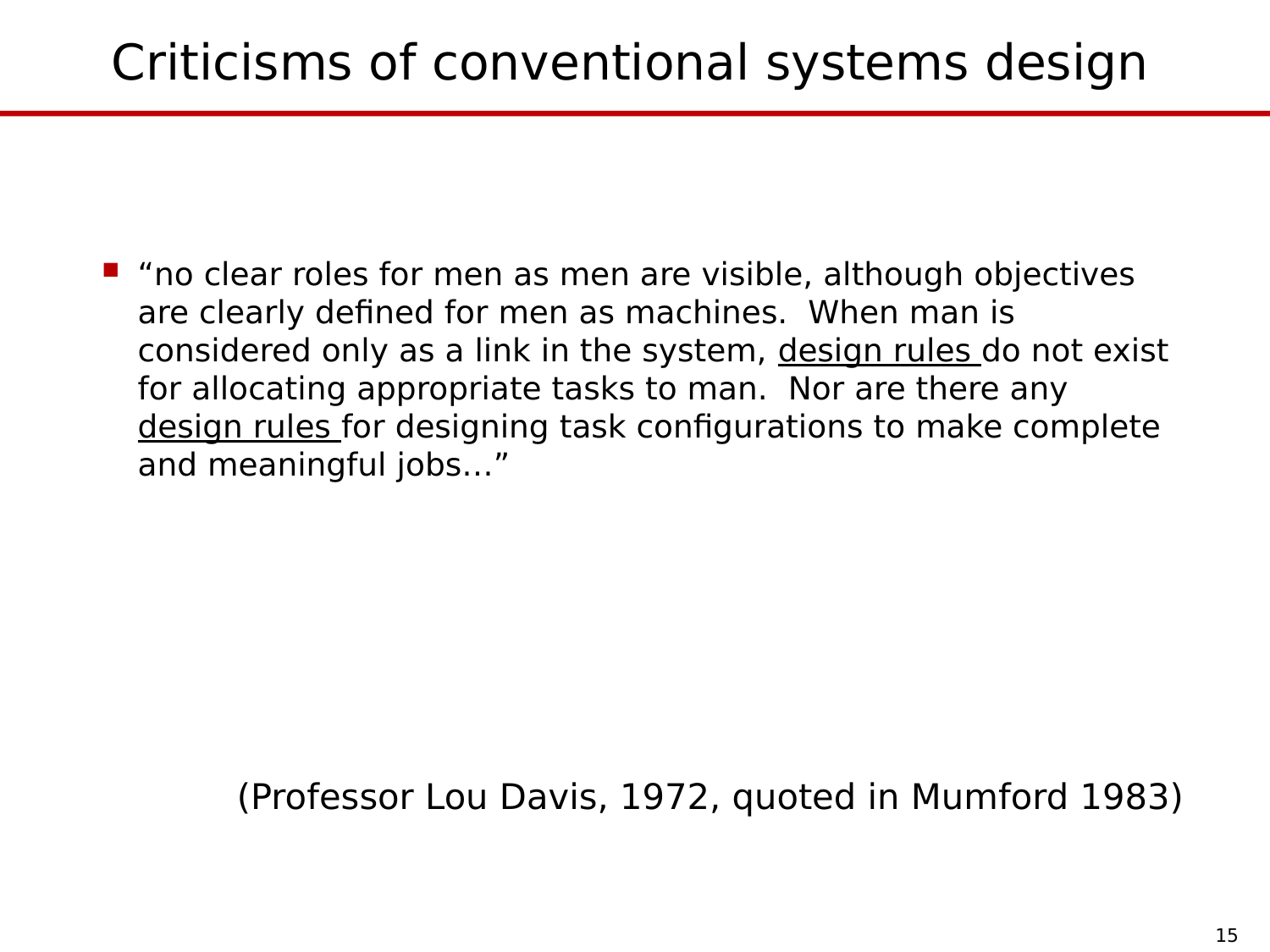

# Criticisms of conventional systems design
“no clear roles for men as men are visible, although objectives are clearly defined for men as machines.  When man is considered only as a link in the system, design rules do not exist for allocating appropriate tasks to man.  Nor are there any design rules for designing task configurations to make complete and meaningful jobs…”
(Professor Lou Davis, 1972, quoted in Mumford 1983)
15